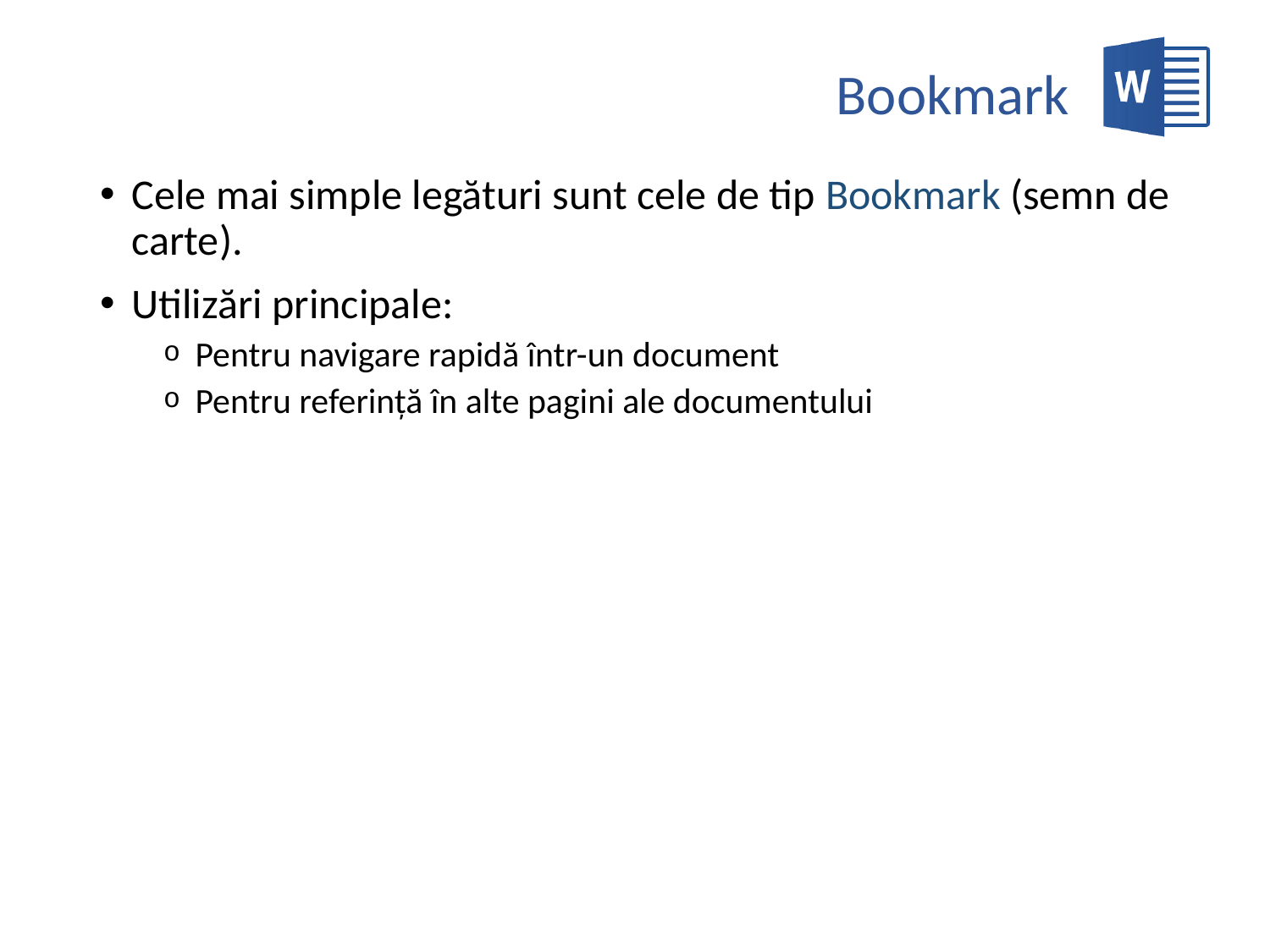

# Bookmark
Cele mai simple legături sunt cele de tip Bookmark (semn de carte).
Utilizări principale:
Pentru navigare rapidă într-un document
Pentru referință în alte pagini ale documentului